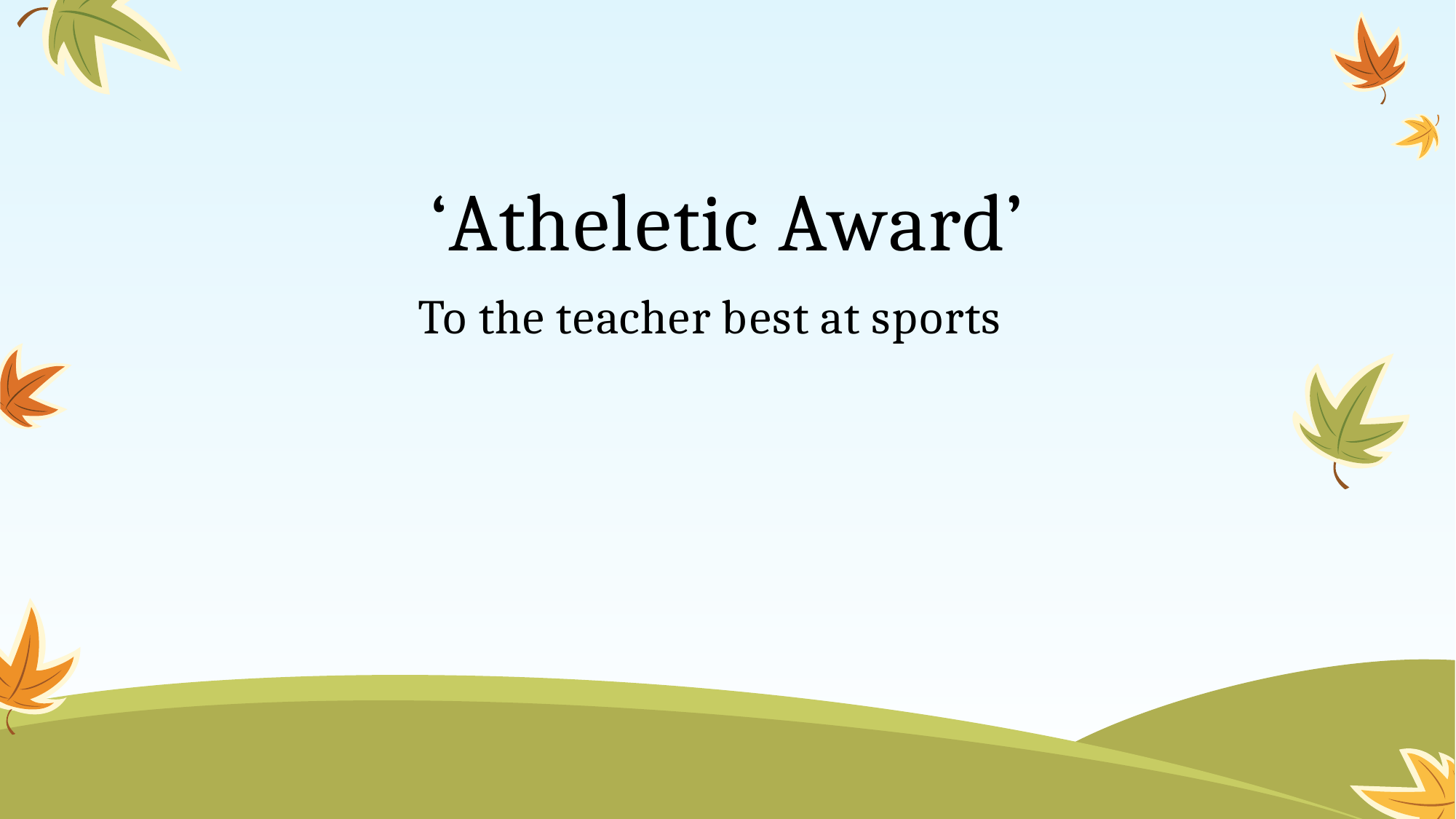

# ‘Atheletic Award’
To the teacher best at sports